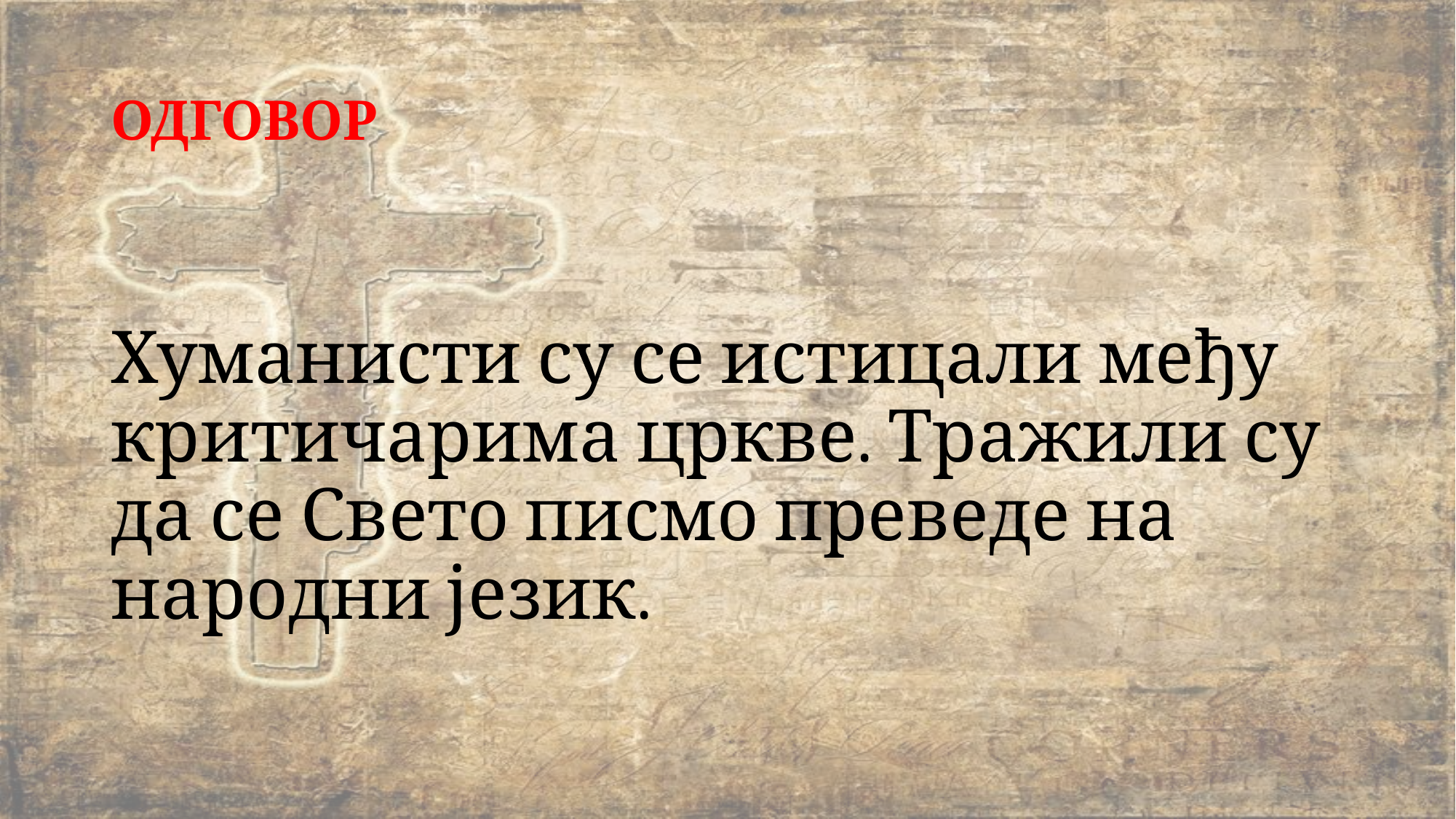

# ОДГОВОР
Хуманисти су се истицали међу критичарима цркве. Тражили су да се Свето писмо преведе на народни језик.